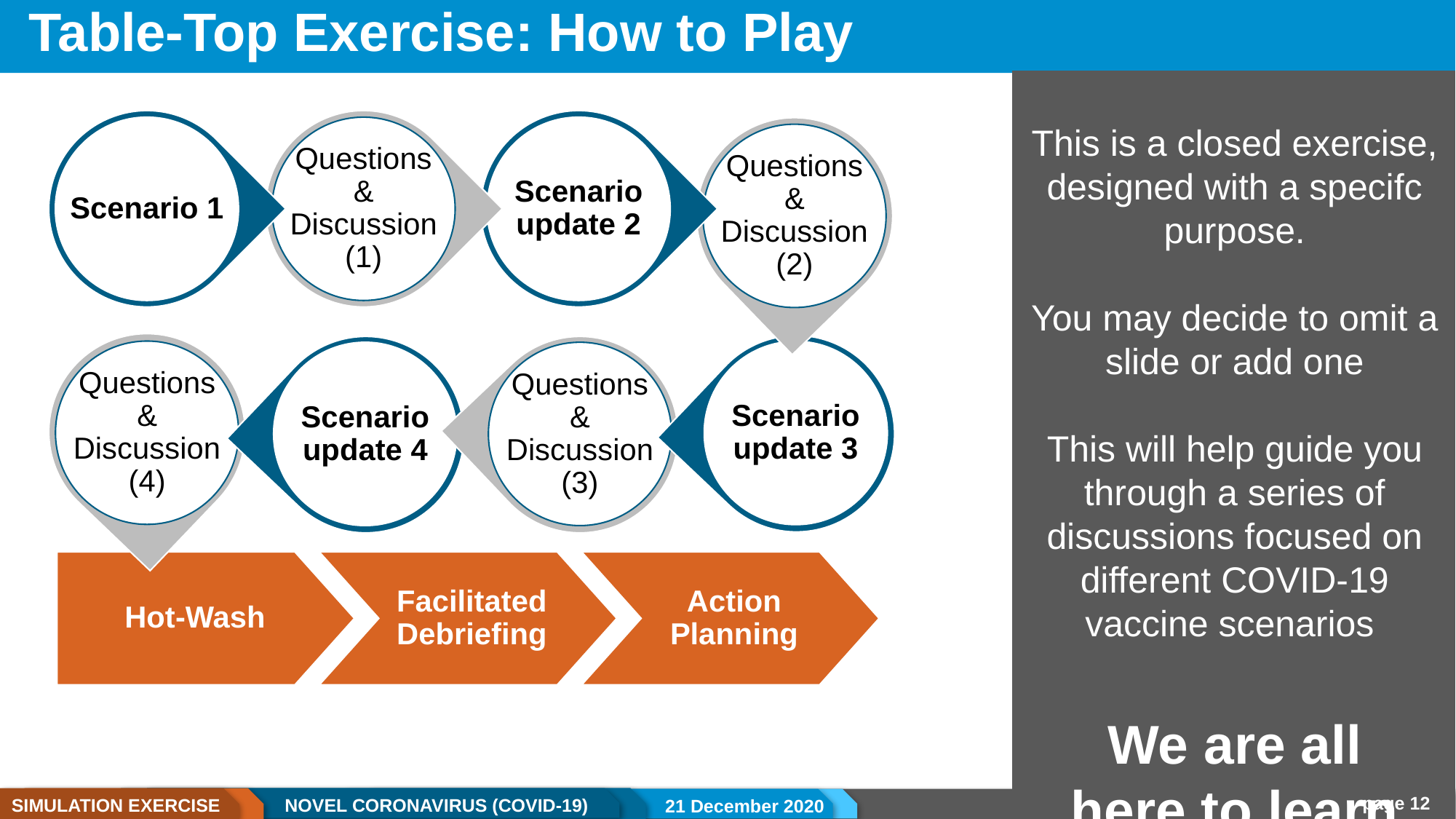

# Table-Top Exercise: How to Play

This is a closed exercise, designed with a specifc purpose.

You may decide to omit a slide or add one

This will help guide you through a series of discussions focused on different COVID-19
vaccine scenarios

We are all
here to learn

Scenario 1

Questions & Discussion (1)

Scenario update 2

Questions & Discussion (2)

Scenario update 3

Scenario update 4

Questions & Discussion (3)
Questions & Discussion (4)
Hot-Wash
Facilitated Debriefing
Action Planning
21 December 2020